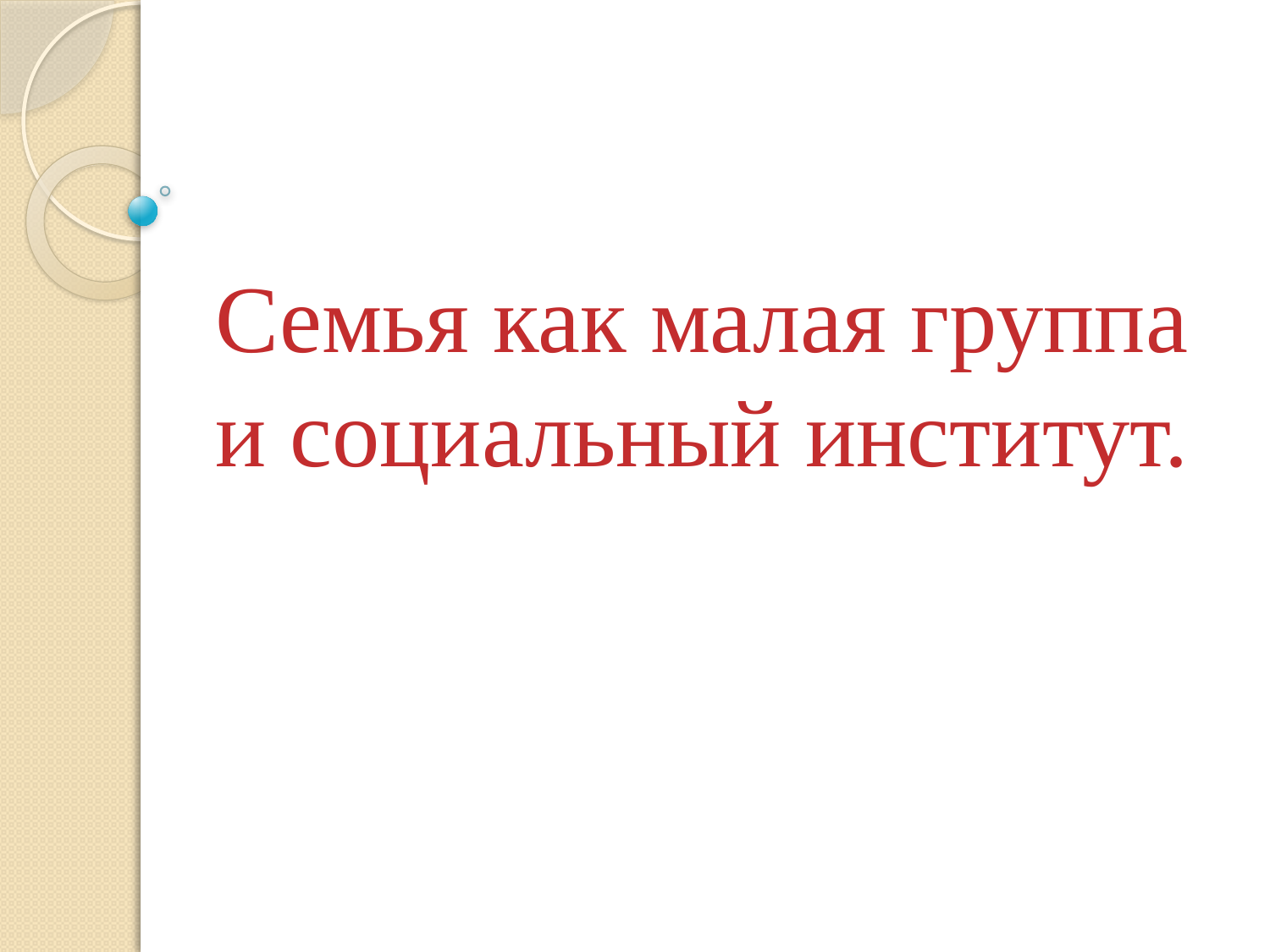

#
Семья как малая группа и социальный институт.